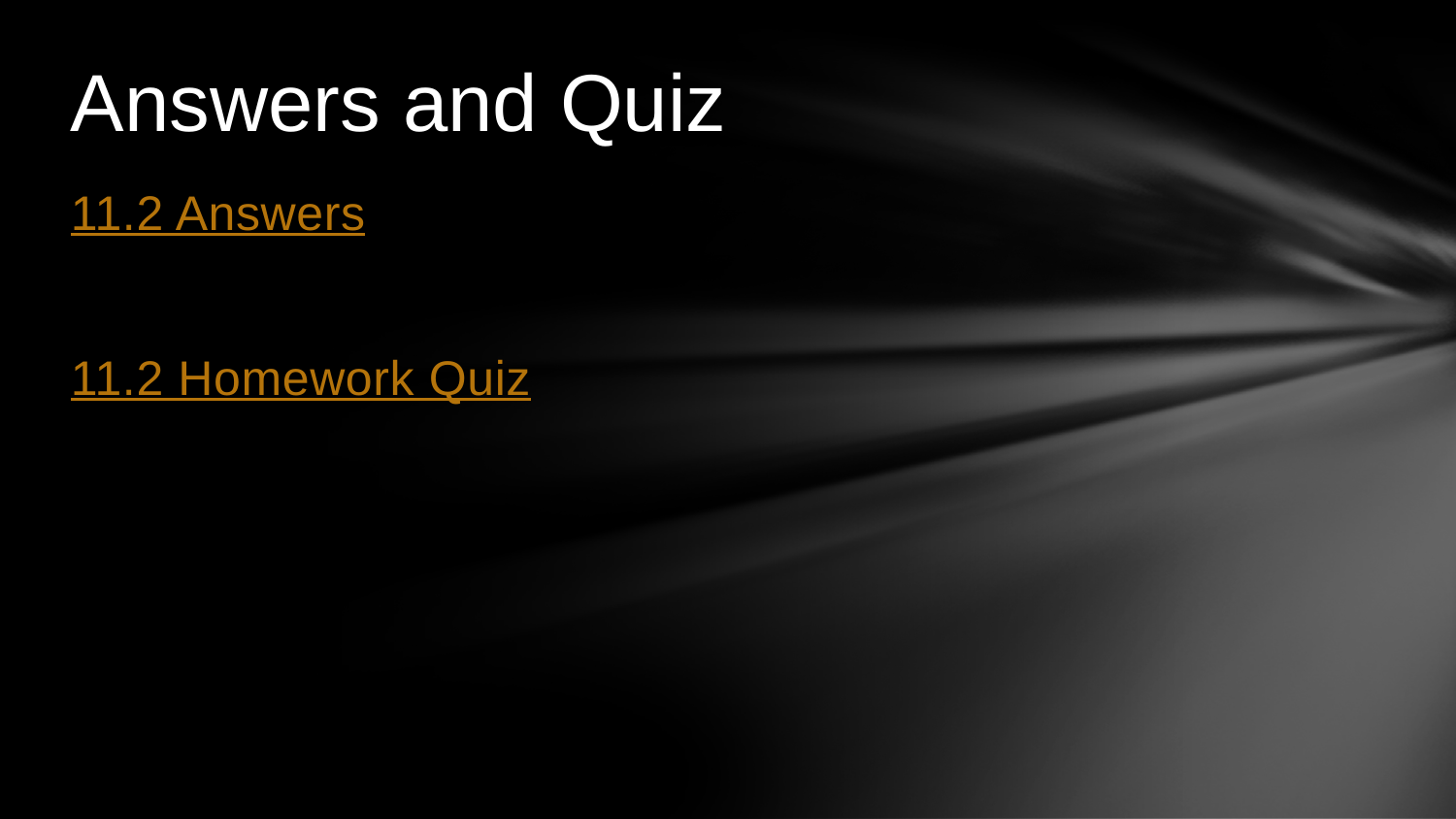

# Answers and Quiz
11.2 Answers

11.2 Homework Quiz